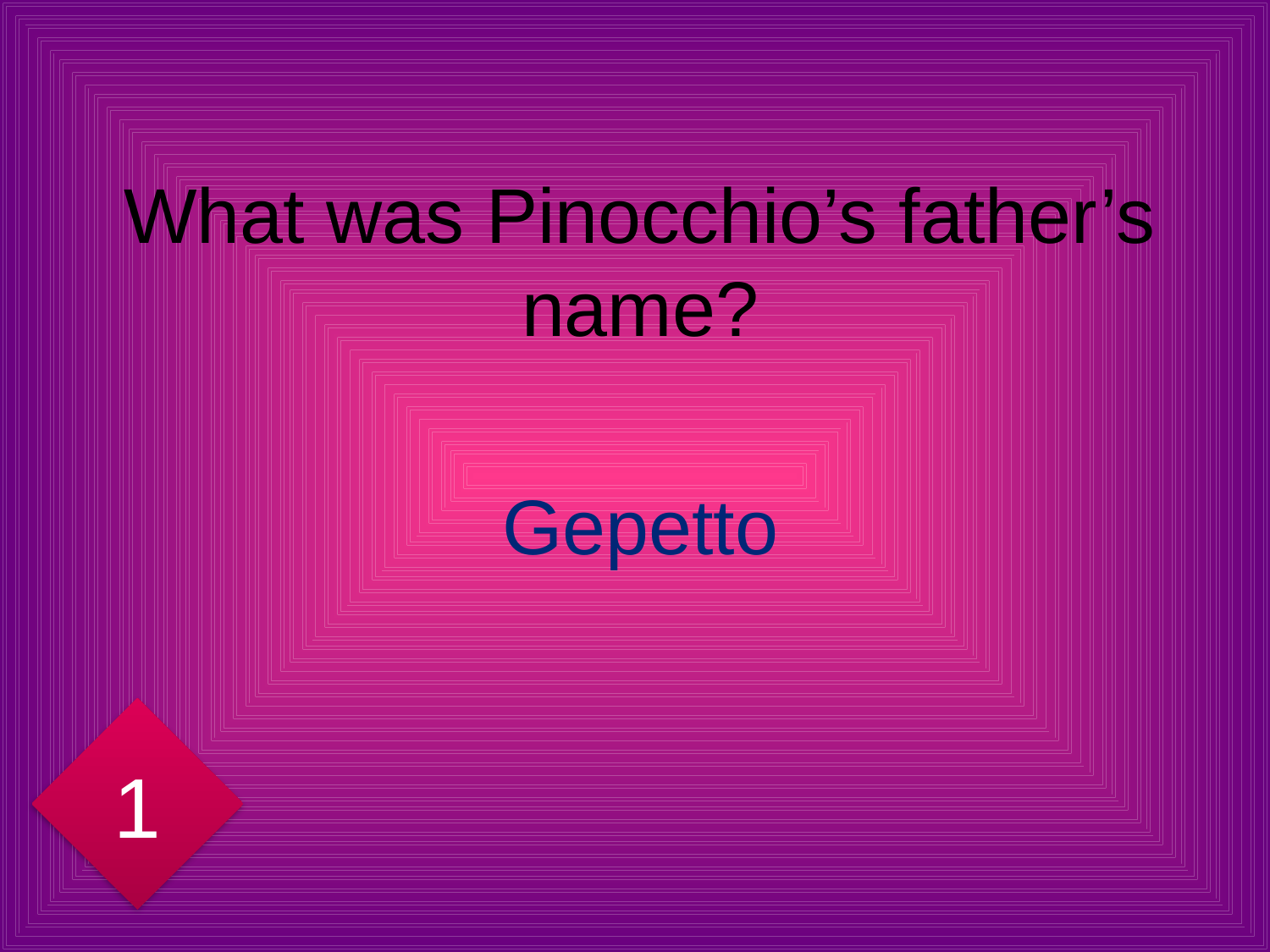

# What was Pinocchio’s father’s name?
Gepetto
1